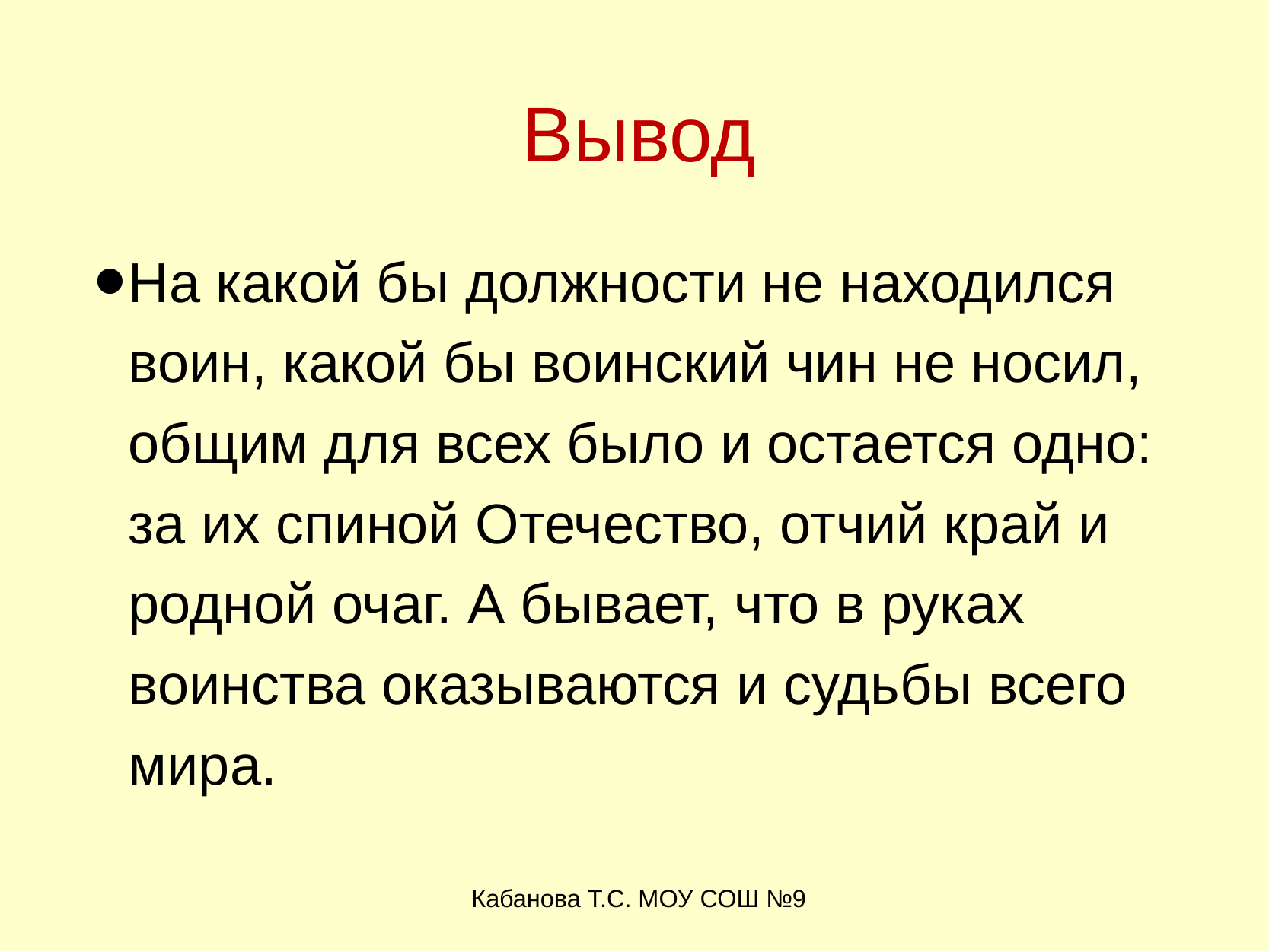

# Вывод
На какой бы должности не находился воин, какой бы воинский чин не носил, общим для всех было и остается одно: за их спиной Отечество, отчий край и родной очаг. А бывает, что в руках воинства оказываются и судьбы всего мира.
Кабанова Т.С. МОУ СОШ №9